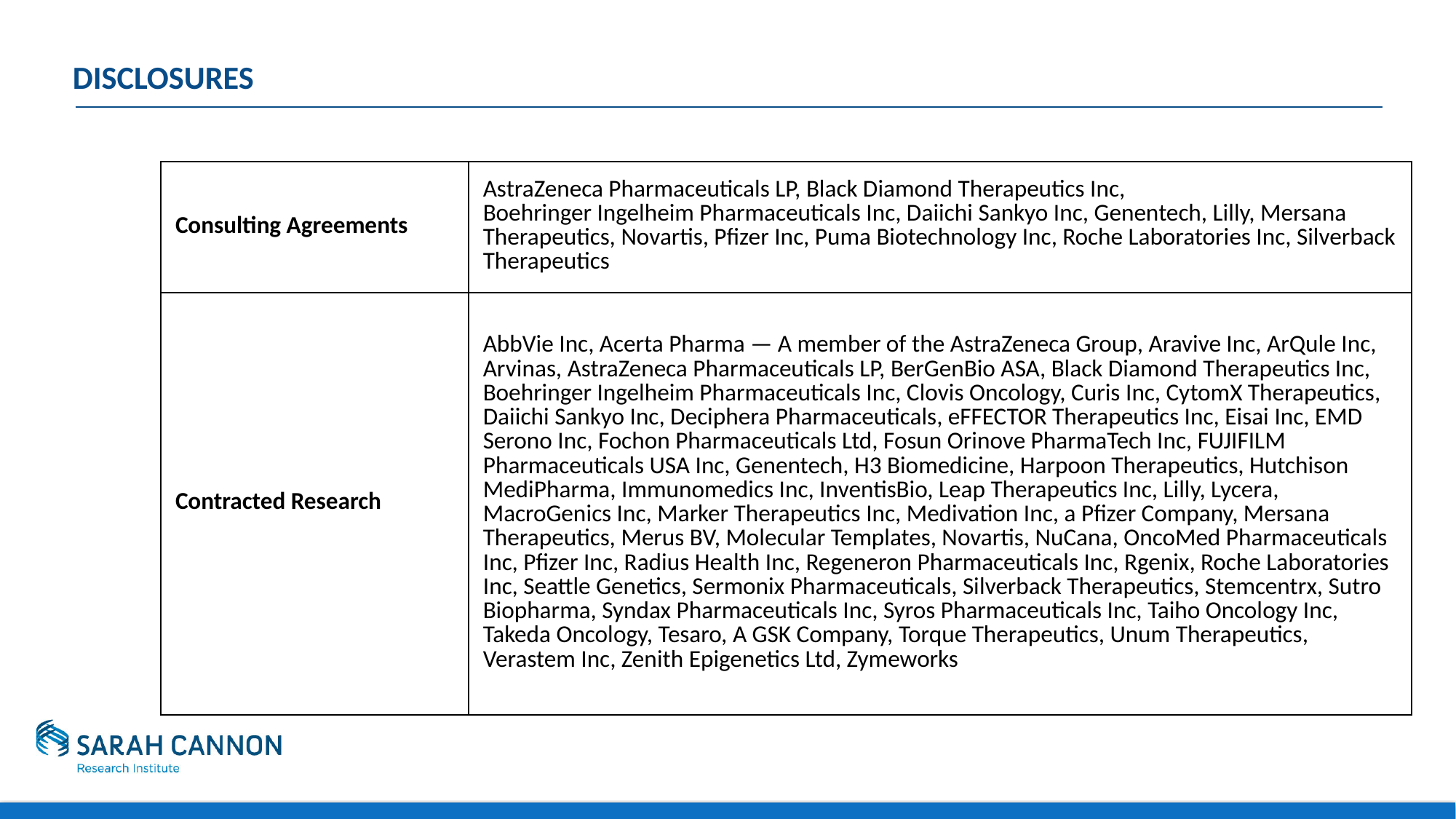

# Disclosures
| Consulting Agreements | AstraZeneca Pharmaceuticals LP, Black Diamond Therapeutics Inc, Boehringer Ingelheim Pharmaceuticals Inc, Daiichi Sankyo Inc, Genentech, Lilly, Mersana Therapeutics, Novartis, Pfizer Inc, Puma Biotechnology Inc, Roche Laboratories Inc, Silverback Therapeutics |
| --- | --- |
| Contracted Research | AbbVie Inc, Acerta Pharma — A member of the AstraZeneca Group, Aravive Inc, ArQule Inc, Arvinas, AstraZeneca Pharmaceuticals LP, BerGenBio ASA, Black Diamond Therapeutics Inc, Boehringer Ingelheim Pharmaceuticals Inc, Clovis Oncology, Curis Inc, CytomX Therapeutics, Daiichi Sankyo Inc, Deciphera Pharmaceuticals, eFFECTOR Therapeutics Inc, Eisai Inc, EMD Serono Inc, Fochon Pharmaceuticals Ltd, Fosun Orinove PharmaTech Inc, FUJIFILM Pharmaceuticals USA Inc, Genentech, H3 Biomedicine, Harpoon Therapeutics, Hutchison MediPharma, Immunomedics Inc, InventisBio, Leap Therapeutics Inc, Lilly, Lycera, MacroGenics Inc, Marker Therapeutics Inc, Medivation Inc, a Pfizer Company, Mersana Therapeutics, Merus BV, Molecular Templates, Novartis, NuCana, OncoMed Pharmaceuticals Inc, Pfizer Inc, Radius Health Inc, Regeneron Pharmaceuticals Inc, Rgenix, Roche Laboratories Inc, Seattle Genetics, Sermonix Pharmaceuticals, Silverback Therapeutics, Stemcentrx, Sutro Biopharma, Syndax Pharmaceuticals Inc, Syros Pharmaceuticals Inc, Taiho Oncology Inc, Takeda Oncology, Tesaro, A GSK Company, Torque Therapeutics, Unum Therapeutics, Verastem Inc, Zenith Epigenetics Ltd, Zymeworks |